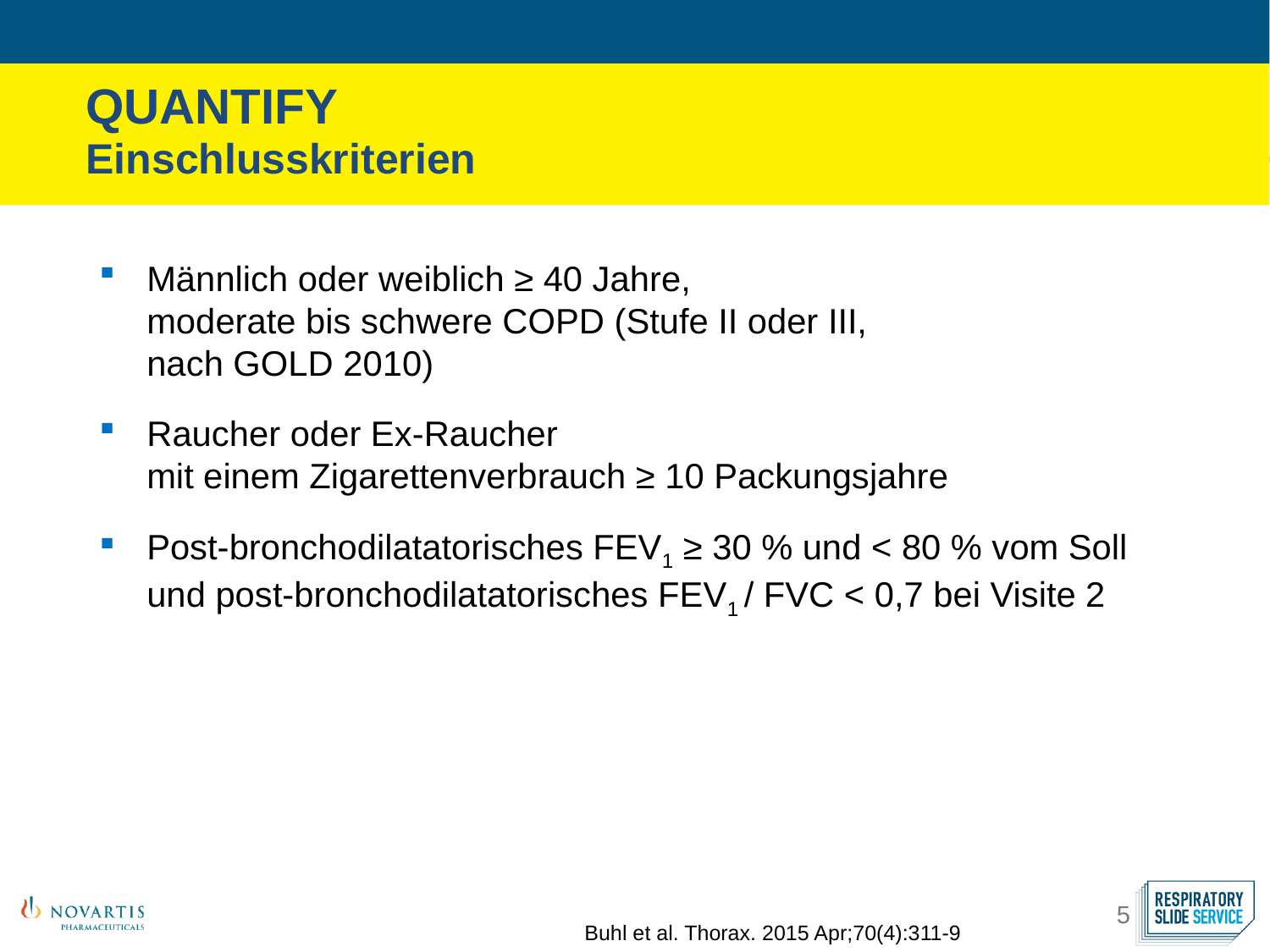

QUANTIFY
Einschlusskriterien
Männlich oder weiblich ≥ 40 Jahre,
moderate bis schwere COPD (Stufe II oder III,
nach GOLD 2010)
Raucher oder Ex-Raucher
mit einem Zigarettenverbrauch ≥ 10 Packungsjahre
Post-bronchodilatatorisches FEV1 ≥ 30 % und < 80 % vom Soll und post-bronchodilatatorisches FEV1 / FVC < 0,7 bei Visite 2

Buhl et al. Thorax. 2015 Apr;70(4):311-9